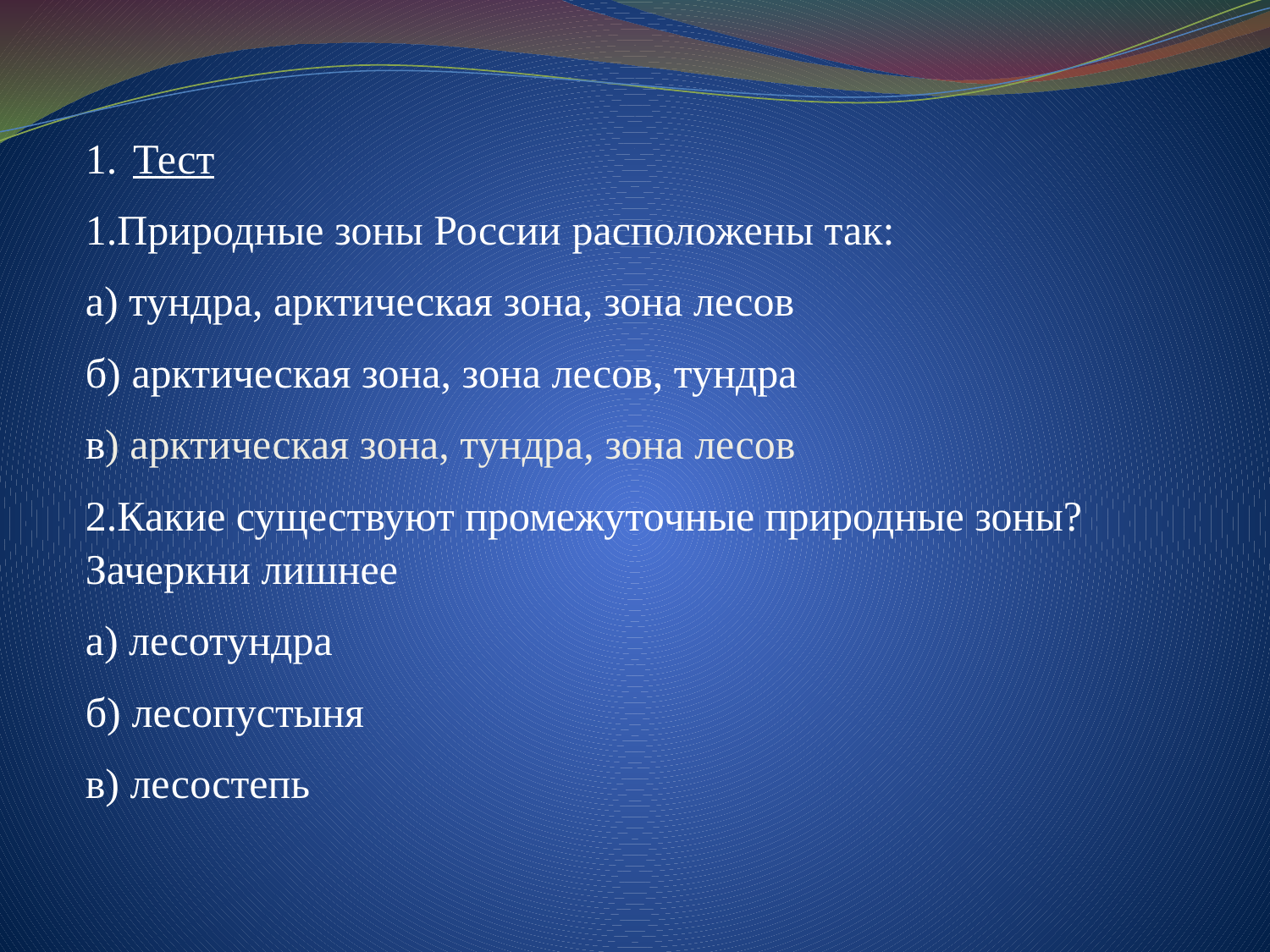

| Тест 1.Природные зоны России расположены так: а) тундра, арктическая зона, зона лесов б) арктическая зона, зона лесов, тундра в) арктическая зона, тундра, зона лесов 2.Какие существуют промежуточные природные зоны? Зачеркни лишнее а) лесотундра б) лесопустыня в) лесостепь |
| --- |
|  |
| --- |